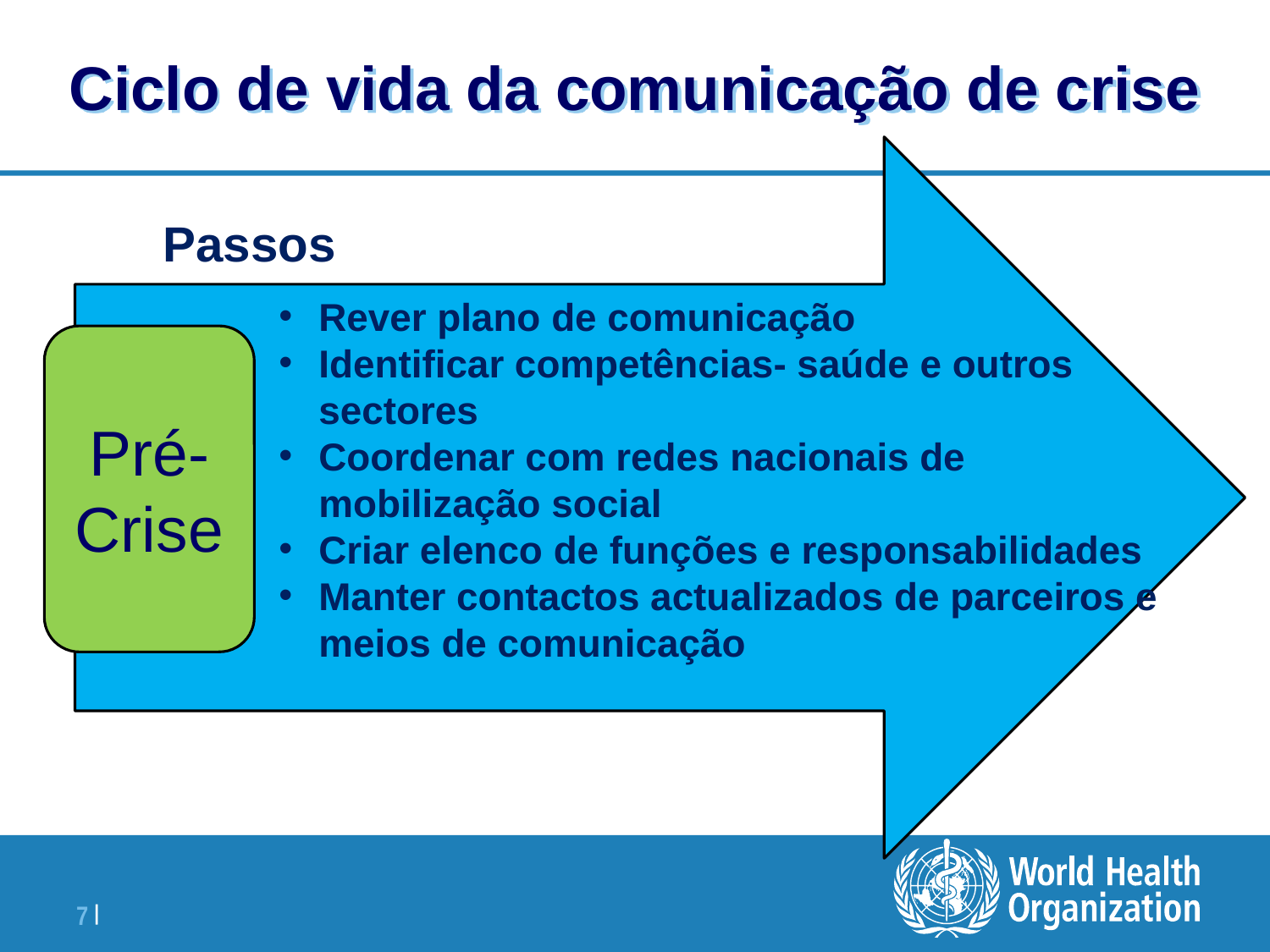

# Ciclo de vida da comunicação de crise

Passos
Rever plano de comunicação
Identificar competências- saúde e outros sectores
Coordenar com redes nacionais de mobilização social
Criar elenco de funções e responsabilidades
Manter contactos actualizados de parceiros e meios de comunicação

Pré-Crise